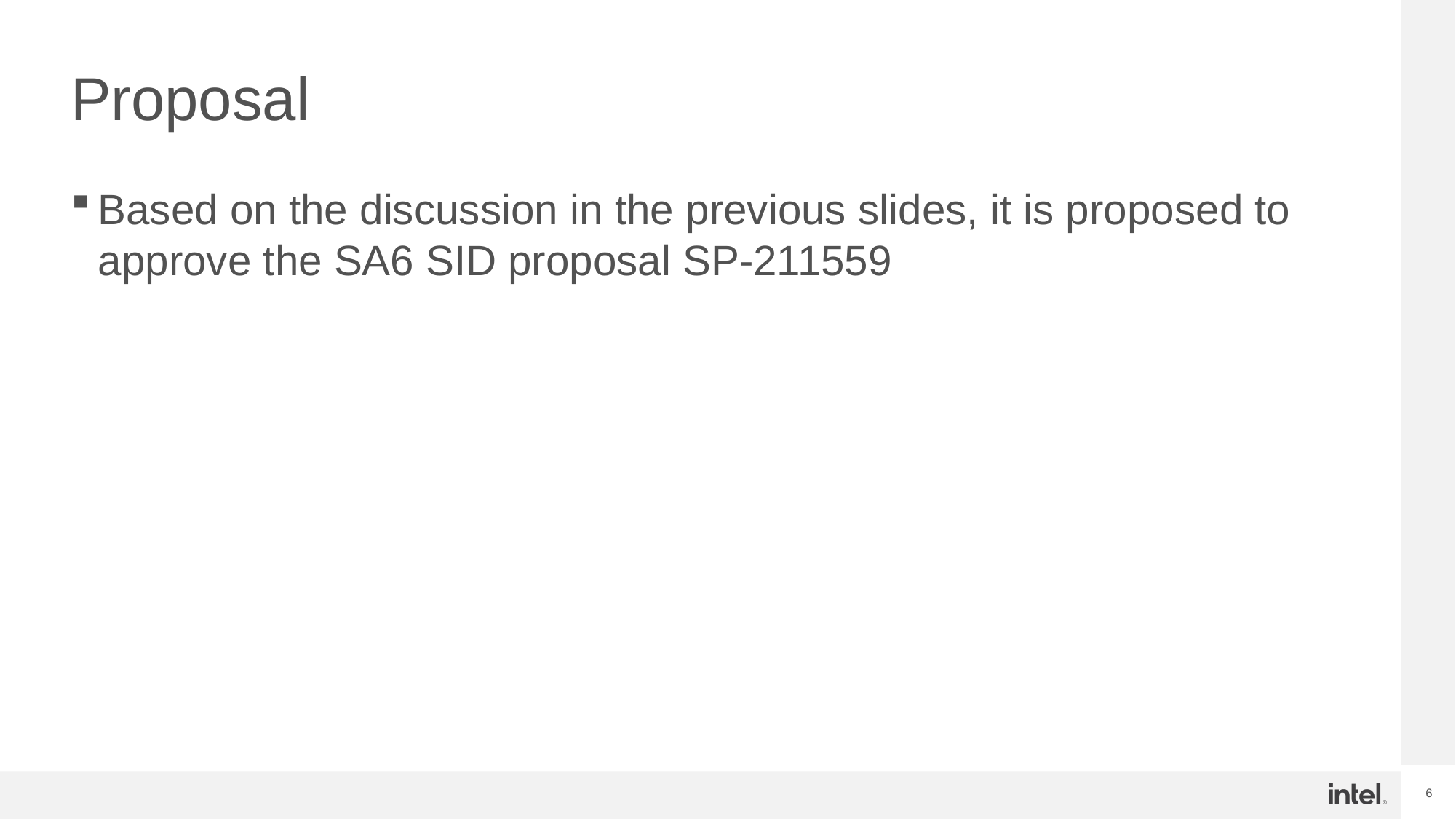

# Proposal
Based on the discussion in the previous slides, it is proposed to approve the SA6 SID proposal SP-211559